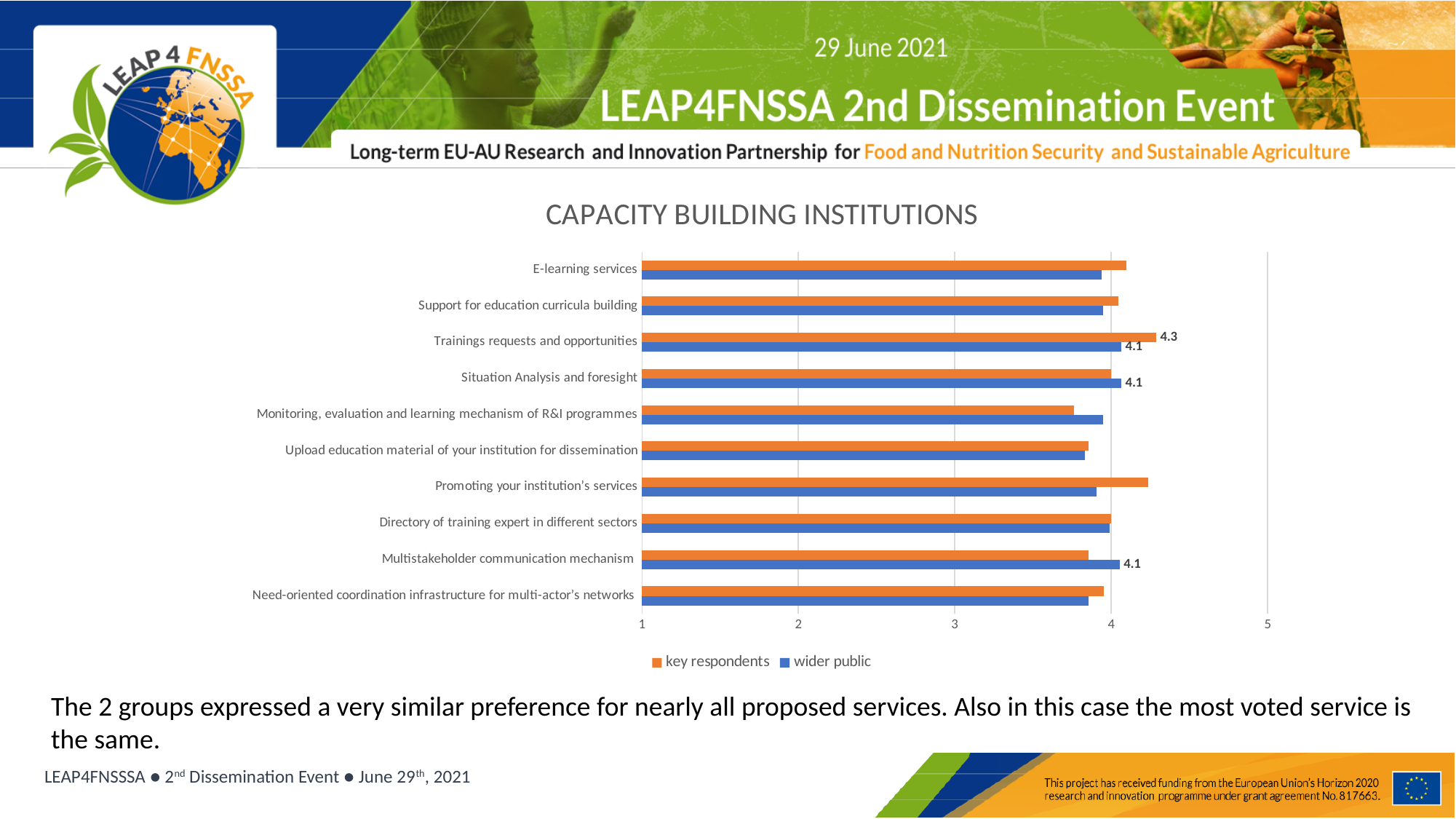

### Chart: CAPACITY BUILDING INSTITUTIONS

| Category | wider public | key respondents |
|---|---|---|
| Need-oriented coordination infrastructure for multi-actor’s networks  | 3.8526315789473684 | 3.9523809523809526 |
| Multistakeholder communication mechanism  | 4.052631578947368 | 3.857142857142857 |
| Directory of training expert in different sectors | 3.9894736842105263 | 4.0 |
| Promoting your institution’s services | 3.905263157894737 | 4.238095238095238 |
| Upload education material of your institution for dissemination | 3.831578947368421 | 3.857142857142857 |
| Monitoring, evaluation and learning mechanism of R&I programmes | 3.9473684210526314 | 3.761904761904762 |
| Situation Analysis and foresight | 4.063157894736842 | 4.0 |
| Trainings requests and opportunities | 4.063157894736842 | 4.285714285714286 |
| Support for education curricula building | 3.9473684210526314 | 4.0476190476190474 |
| E-learning services | 3.9368421052631577 | 4.095238095238095 |
The 2 groups expressed a very similar preference for nearly all proposed services. Also in this case the most voted service is the same.